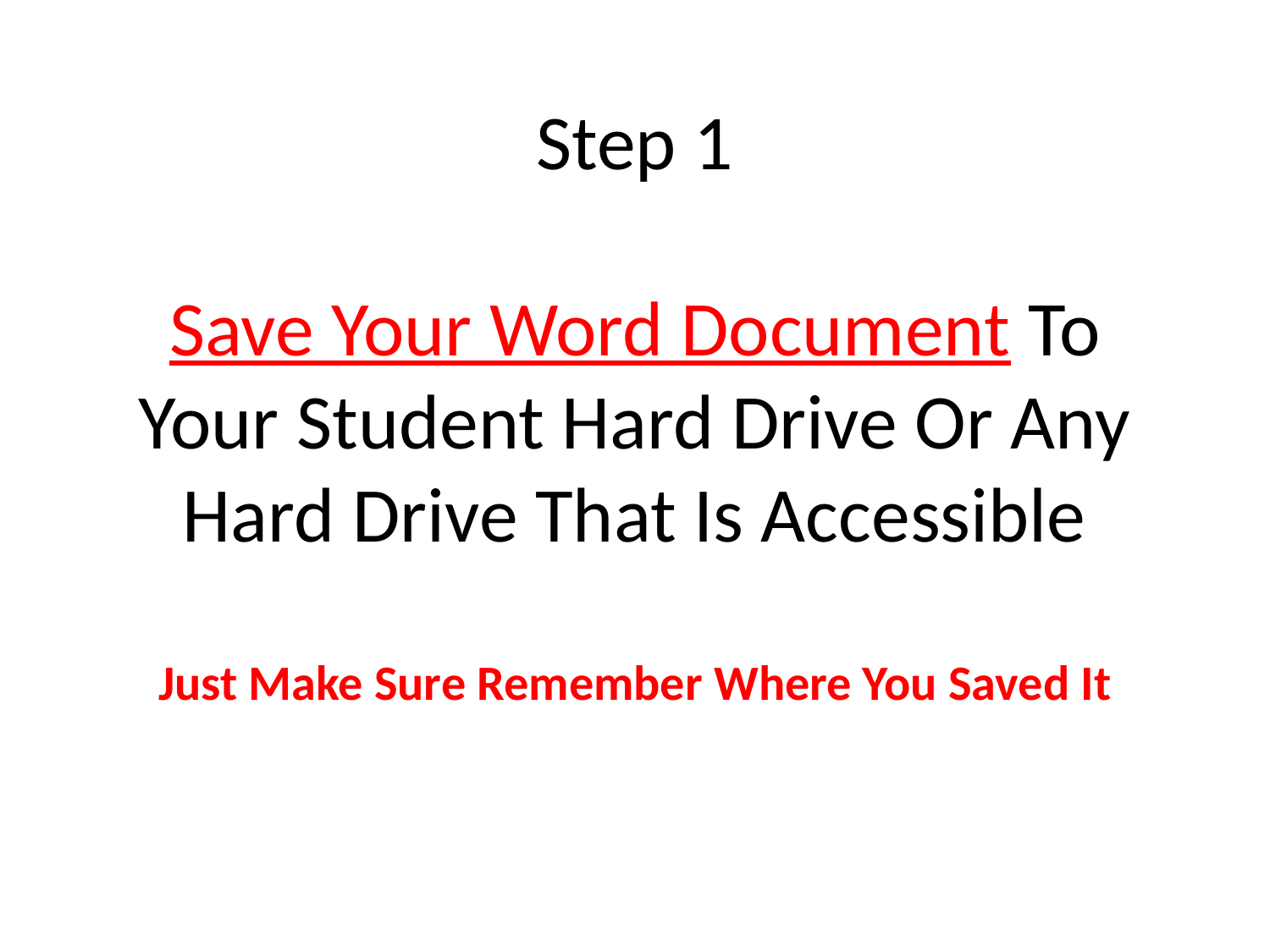

# Step 1 Save Your Word Document To Your Student Hard Drive Or Any Hard Drive That Is Accessible Just Make Sure Remember Where You Saved It